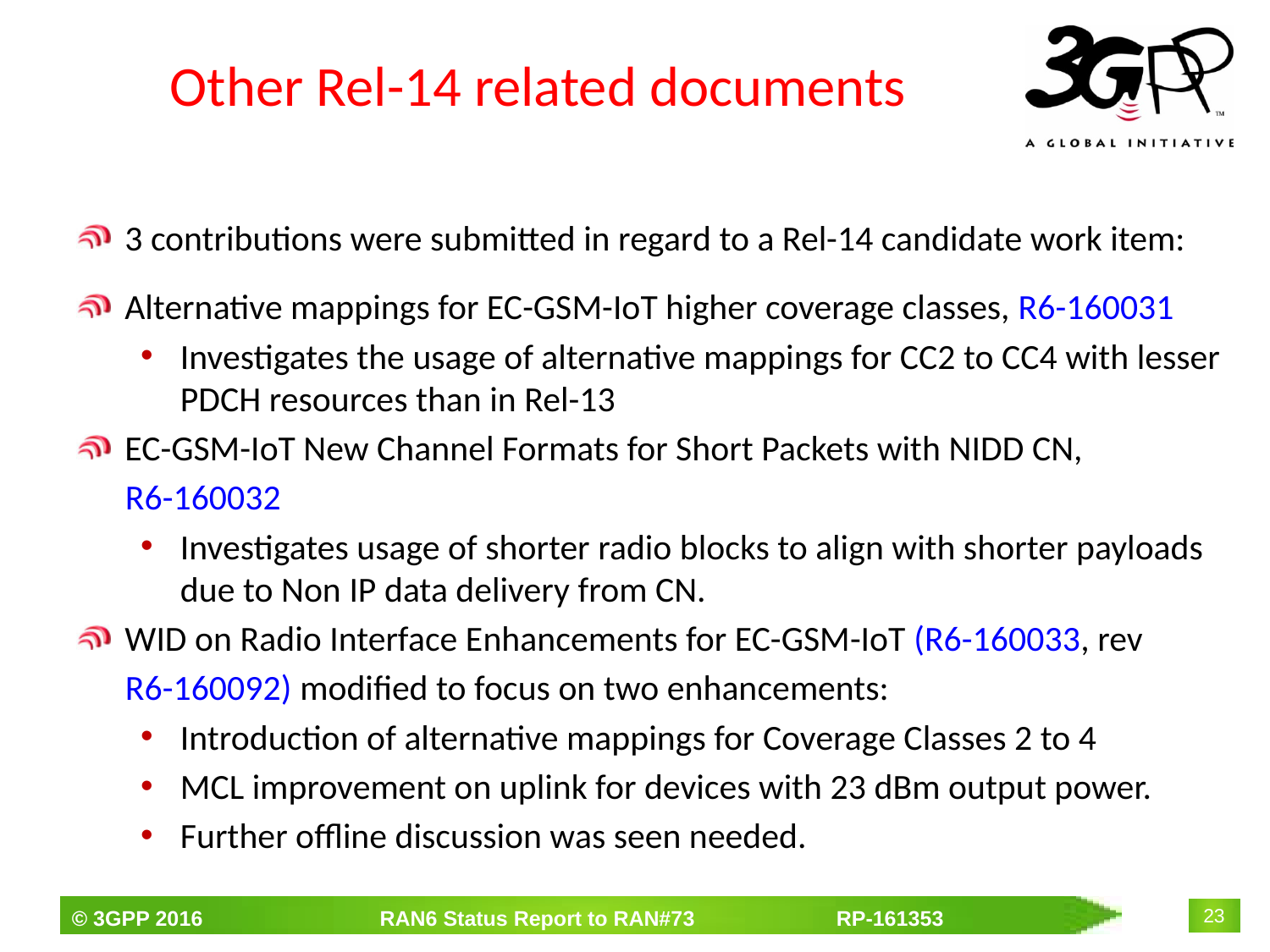

# Other Rel-14 related documents
3 contributions were submitted in regard to a Rel-14 candidate work item:

Alternative mappings for EC-GSM-IoT higher coverage classes, R6-160031
Investigates the usage of alternative mappings for CC2 to CC4 with lesser PDCH resources than in Rel-13
EC-GSM-IoT New Channel Formats for Short Packets with NIDD CN,
      R6-160032
Investigates usage of shorter radio blocks to align with shorter payloads due to Non IP data delivery from CN.
WID on Radio Interface Enhancements for EC-GSM-IoT (R6-160033, rev
      R6-160092) modified to focus on two enhancements:
Introduction of alternative mappings for Coverage Classes 2 to 4
MCL improvement on uplink for devices with 23 dBm output power.
Further offline discussion was seen needed.